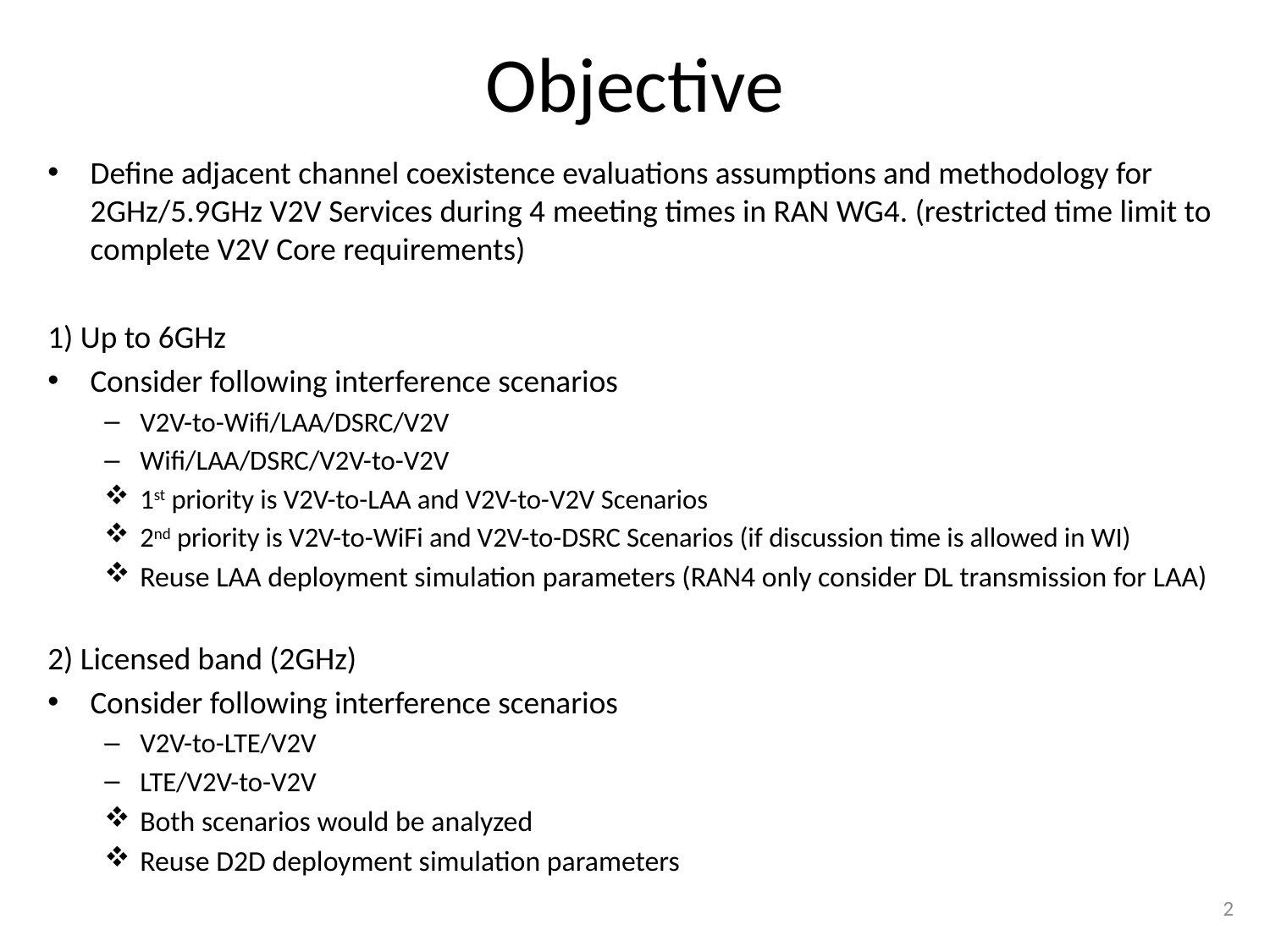

# Objective
Define adjacent channel coexistence evaluations assumptions and methodology for 2GHz/5.9GHz V2V Services during 4 meeting times in RAN WG4. (restricted time limit to complete V2V Core requirements)

1) Up to 6GHz
Consider following interference scenarios
V2V-to-Wifi/LAA/DSRC/V2V
Wifi/LAA/DSRC/V2V-to-V2V
1st priority is V2V-to-LAA and V2V-to-V2V Scenarios
2nd priority is V2V-to-WiFi and V2V-to-DSRC Scenarios (if discussion time is allowed in WI)
Reuse LAA deployment simulation parameters (RAN4 only consider DL transmission for LAA)

2) Licensed band (2GHz)
Consider following interference scenarios
V2V-to-LTE/V2V
LTE/V2V-to-V2V
Both scenarios would be analyzed
Reuse D2D deployment simulation parameters
2